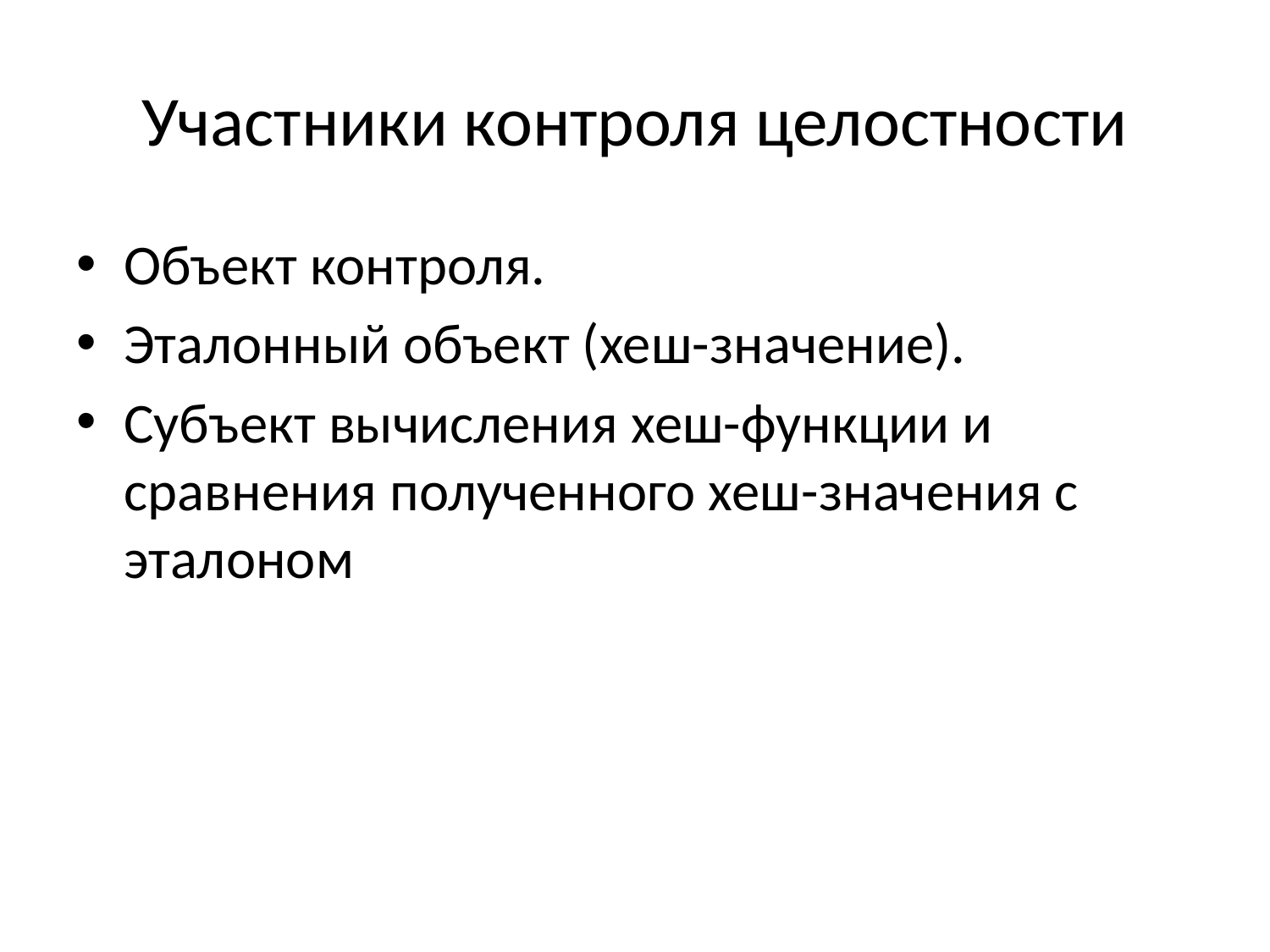

# Участники контроля целостности
Объект контроля.
Эталонный объект (хеш-значение).
Субъект вычисления хеш-функции и сравнения полученного хеш-значения с эталоном